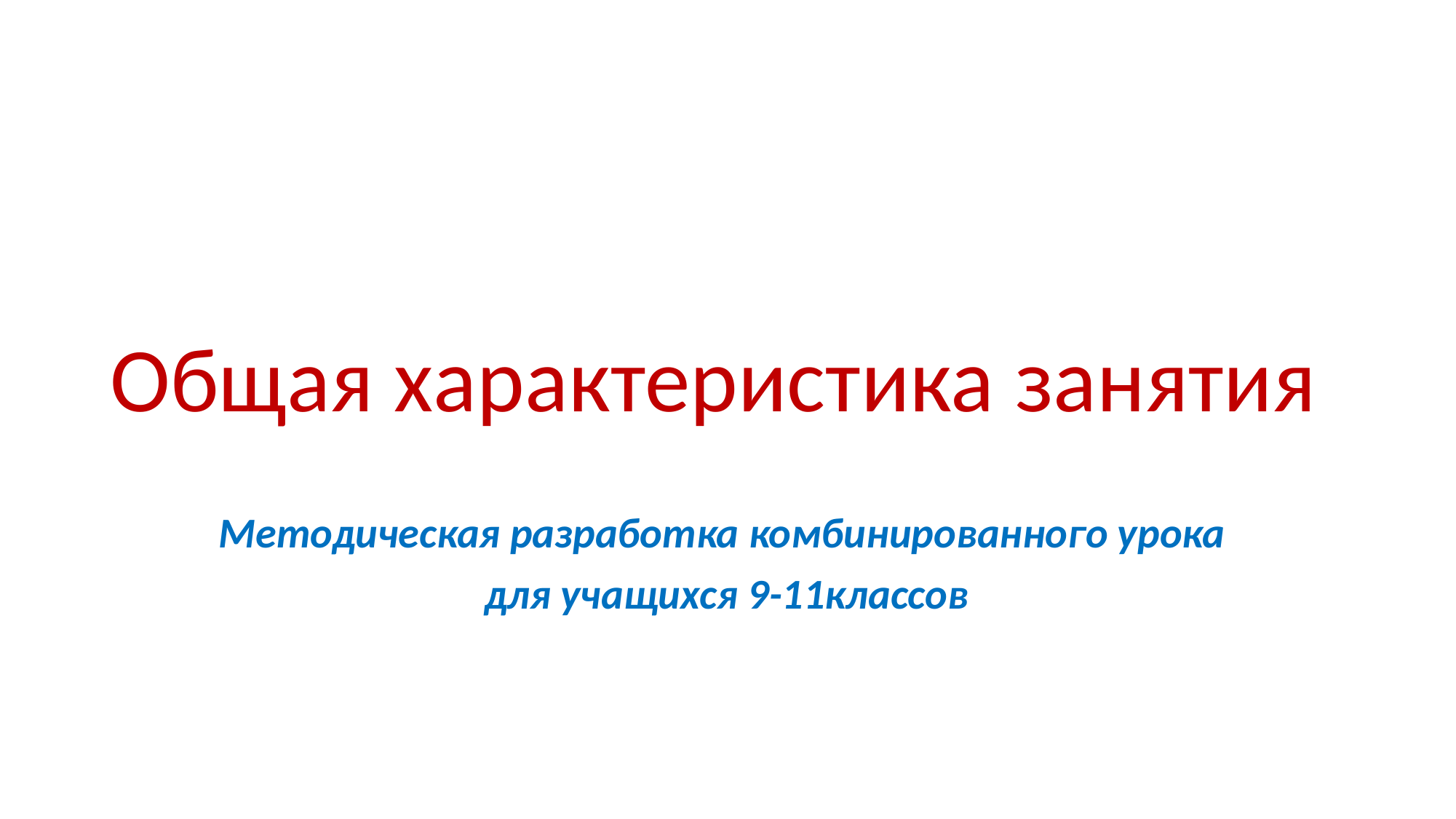

# Общая характеристика занятия
Методическая разработка комбинированного урока
для учащихся 9-11классов